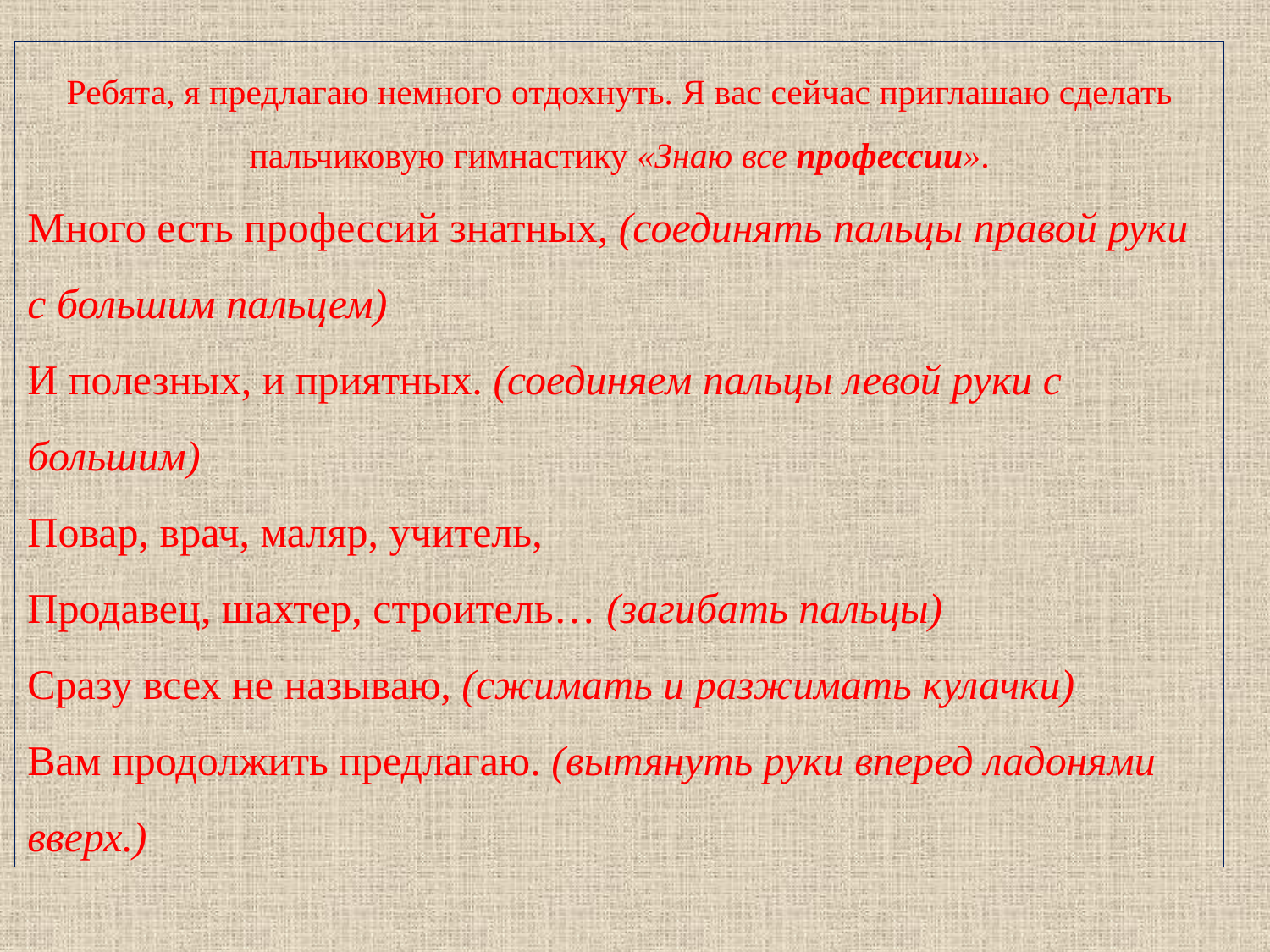

Ребята, я предлагаю немного отдохнуть. Я вас сейчас приглашаю сделать пальчиковую гимнастику «Знаю все профессии».
Много есть профессий знатных, (соединять пальцы правой руки с большим пальцем)
И полезных, и приятных. (соединяем пальцы левой руки с большим)
Повар, врач, маляр, учитель,
Продавец, шахтер, строитель… (загибать пальцы)
Сразу всех не называю, (сжимать и разжимать кулачки)
Вам продолжить предлагаю. (вытянуть руки вперед ладонями вверх.)